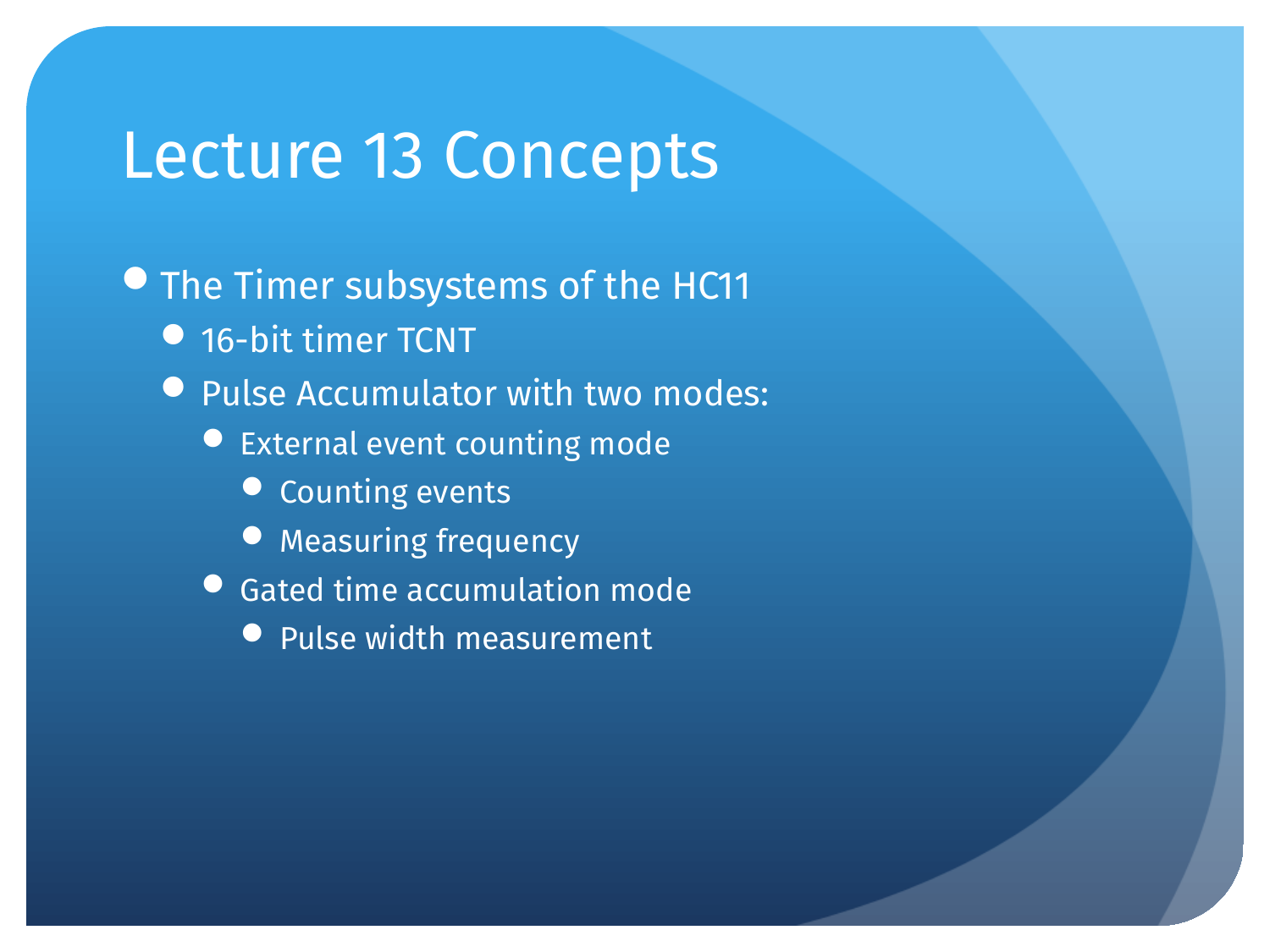

# Lecture 13 Concepts
The Timer subsystems of the HC11
16-bit timer TCNT
Pulse Accumulator with two modes:
External event counting mode
Counting events
Measuring frequency
Gated time accumulation mode
Pulse width measurement